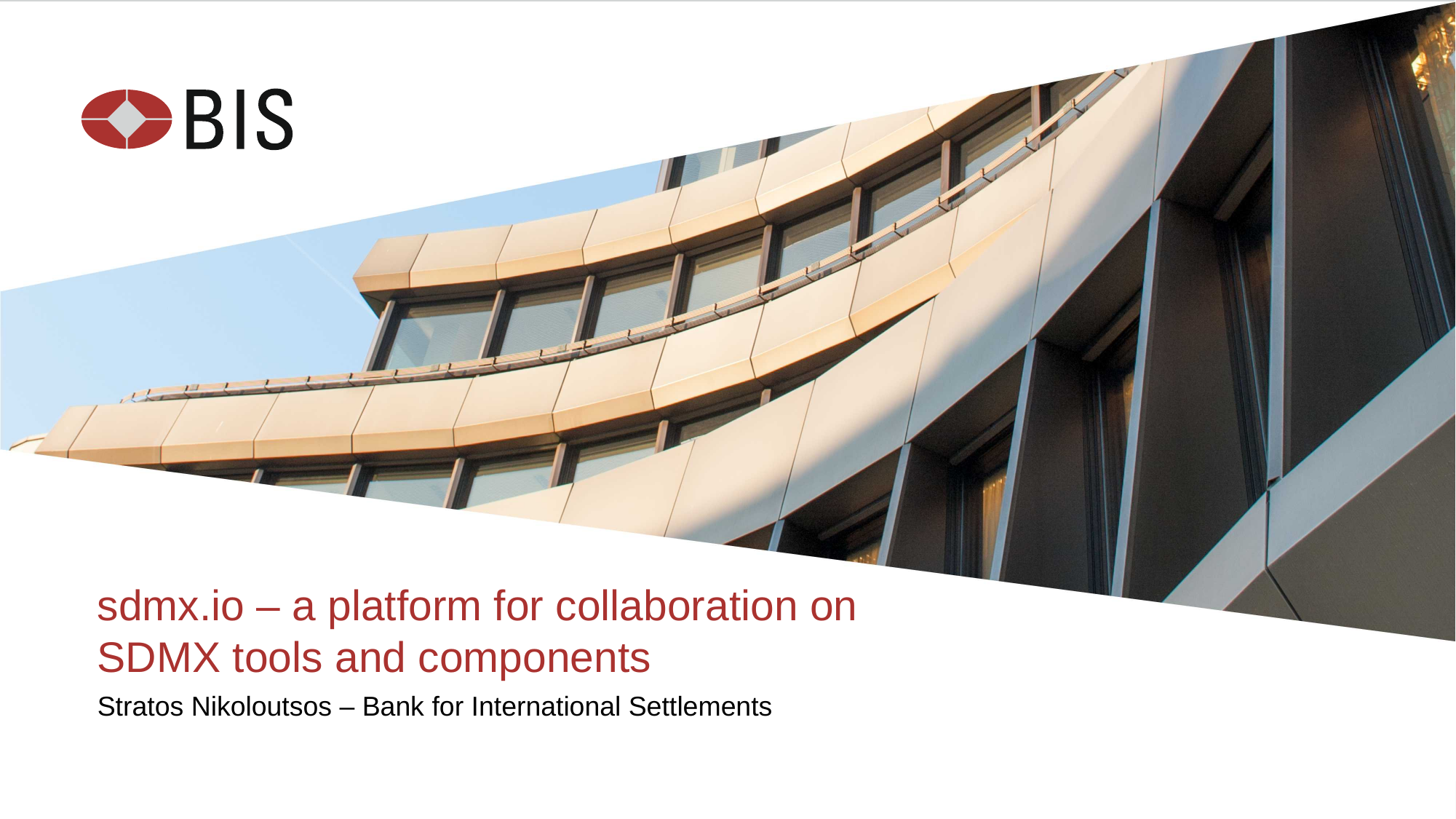

# sdmx.io – a platform for collaboration on SDMX tools and components
Stratos Nikoloutsos – Bank for International Settlements